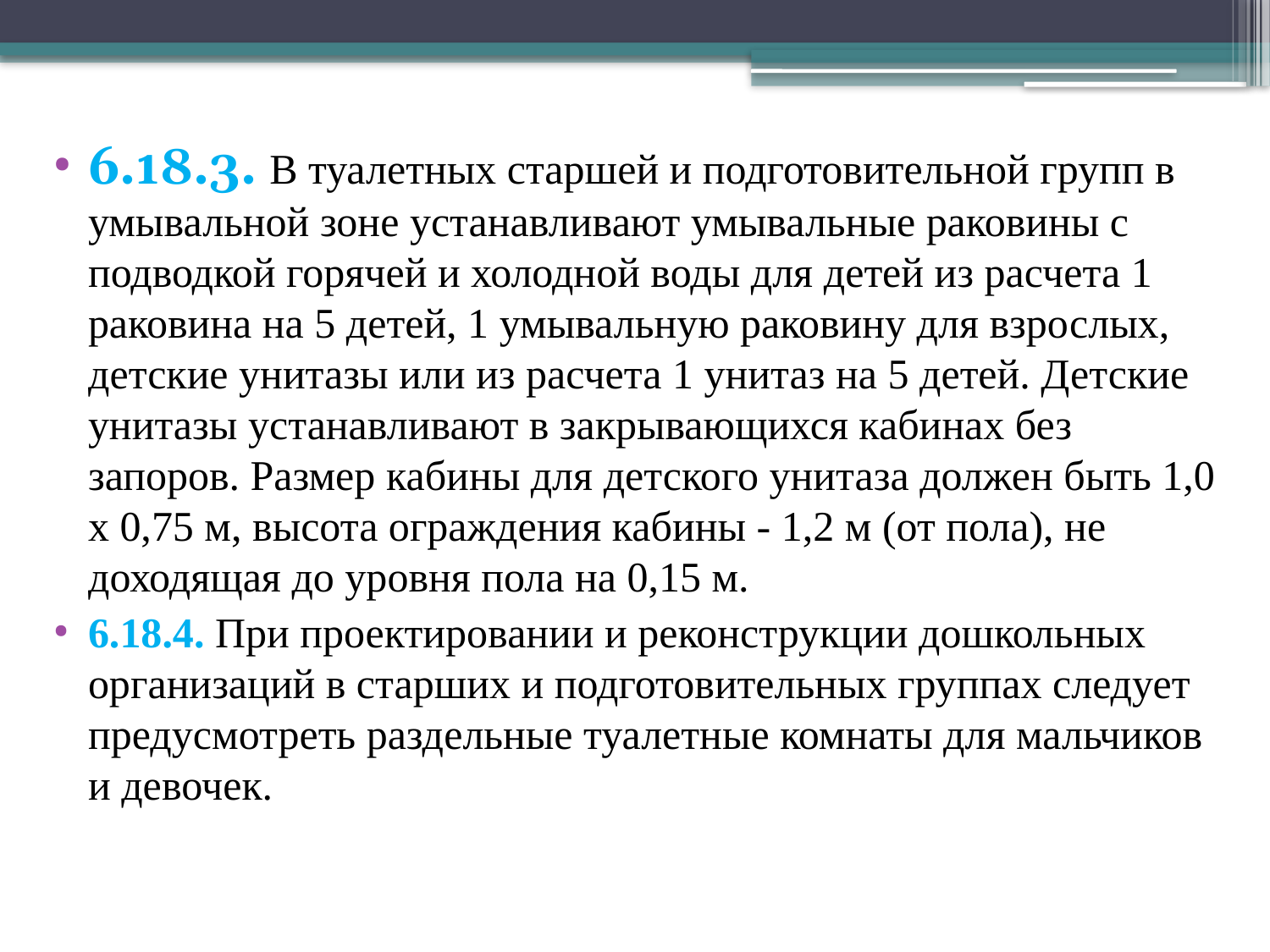

6.18.3. В туалетных старшей и подготовительной групп в умывальной зоне устанавливают умывальные раковины с подводкой горячей и холодной воды для детей из расчета 1 раковина на 5 детей, 1 умывальную раковину для взрослых, детские унитазы или из расчета 1 унитаз на 5 детей. Детские унитазы устанавливают в закрывающихся кабинах без запоров. Размер кабины для детского унитаза должен быть 1,0 х 0,75 м, высота ограждения кабины - 1,2 м (от пола), не доходящая до уровня пола на 0,15 м.
6.18.4. При проектировании и реконструкции дошкольных организаций в старших и подготовительных группах следует предусмотреть раздельные туалетные комнаты для мальчиков и девочек.